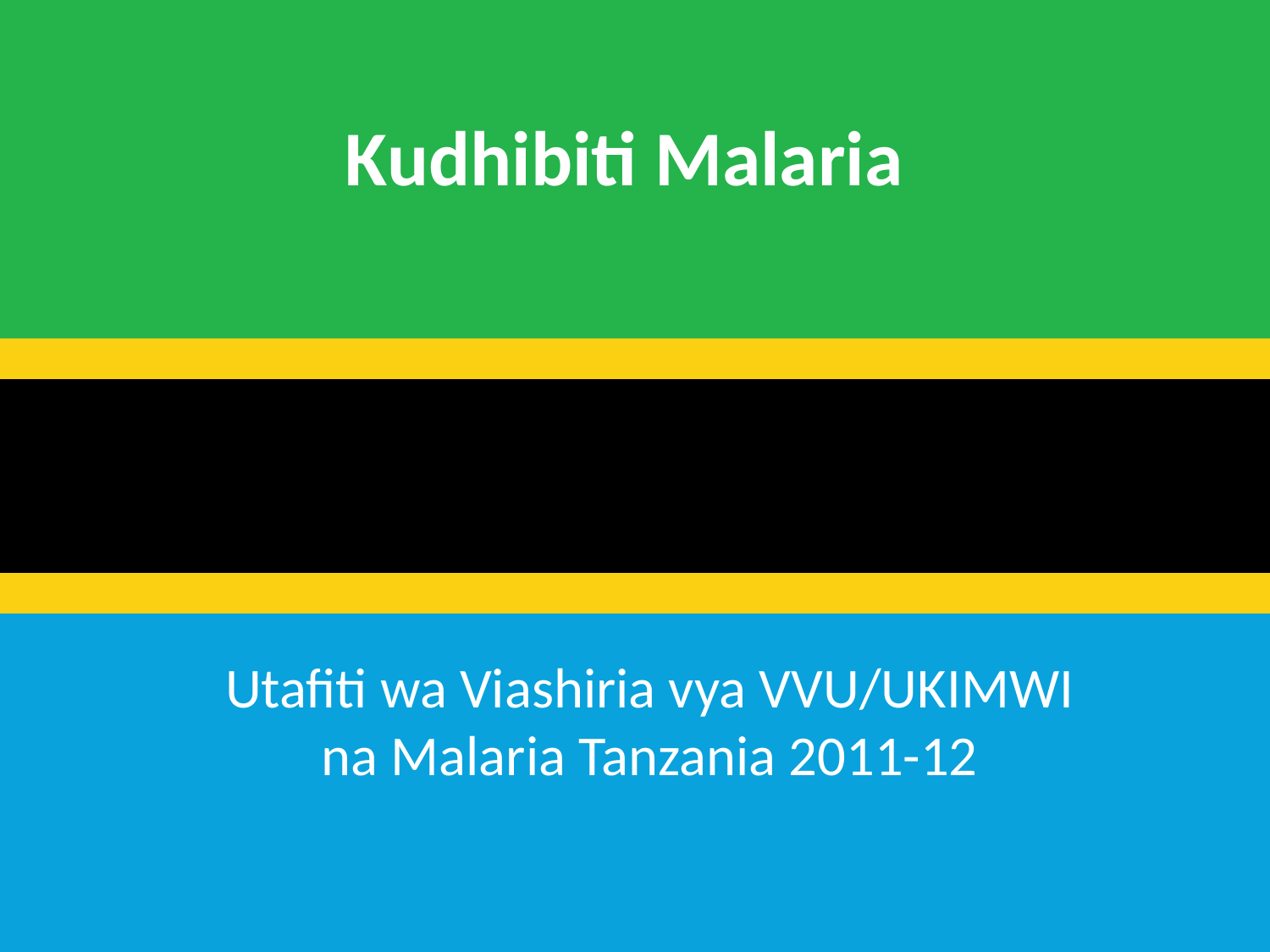

# Kudhibiti Malaria

Utafiti wa Viashiria vya VVU/UKIMWI  na Malaria Tanzania 2011-12